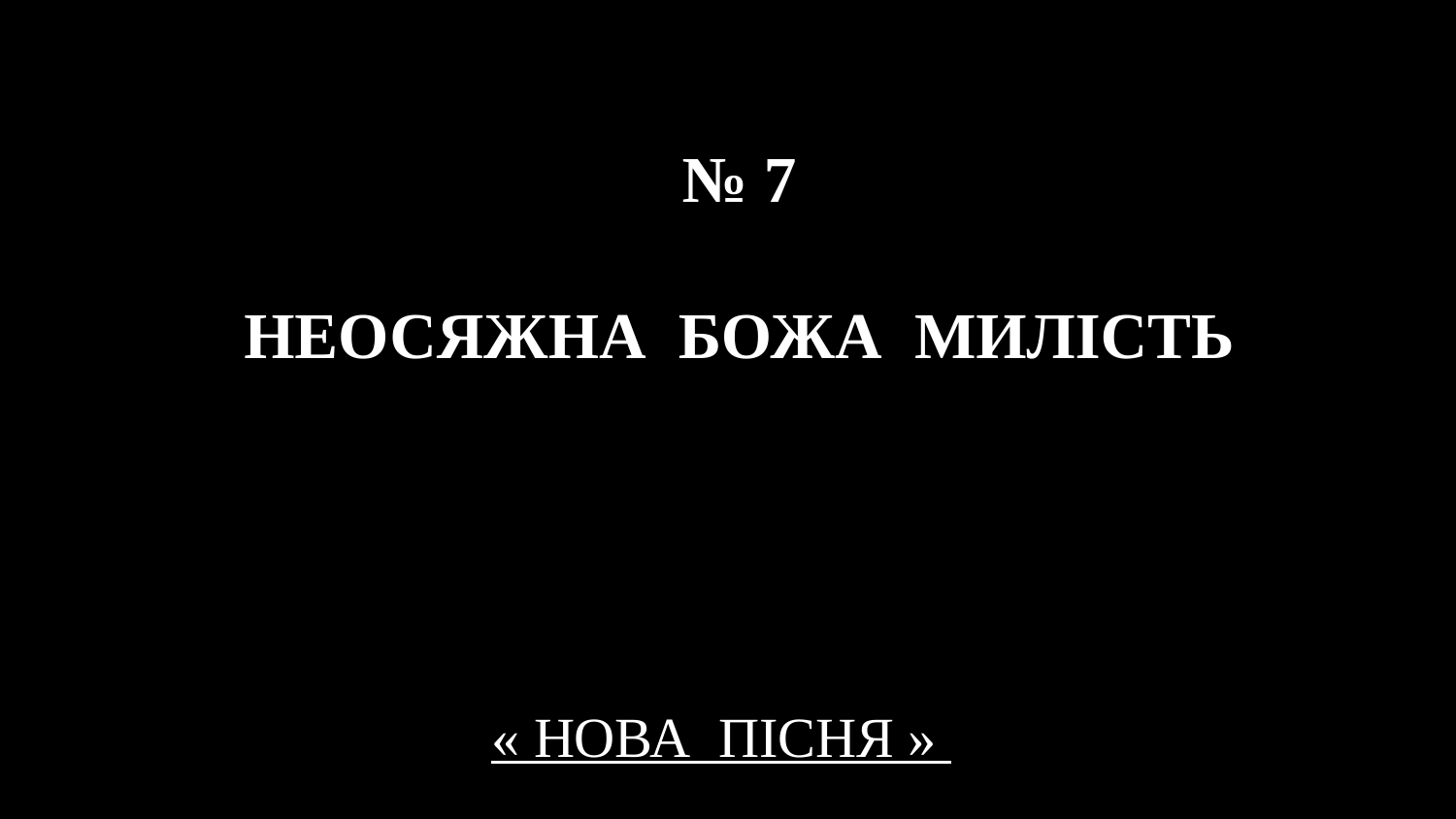

# № 7 НЕОСЯЖНА  БОЖА  МИЛІСТЬ
« НОВА  ПІСНЯ »